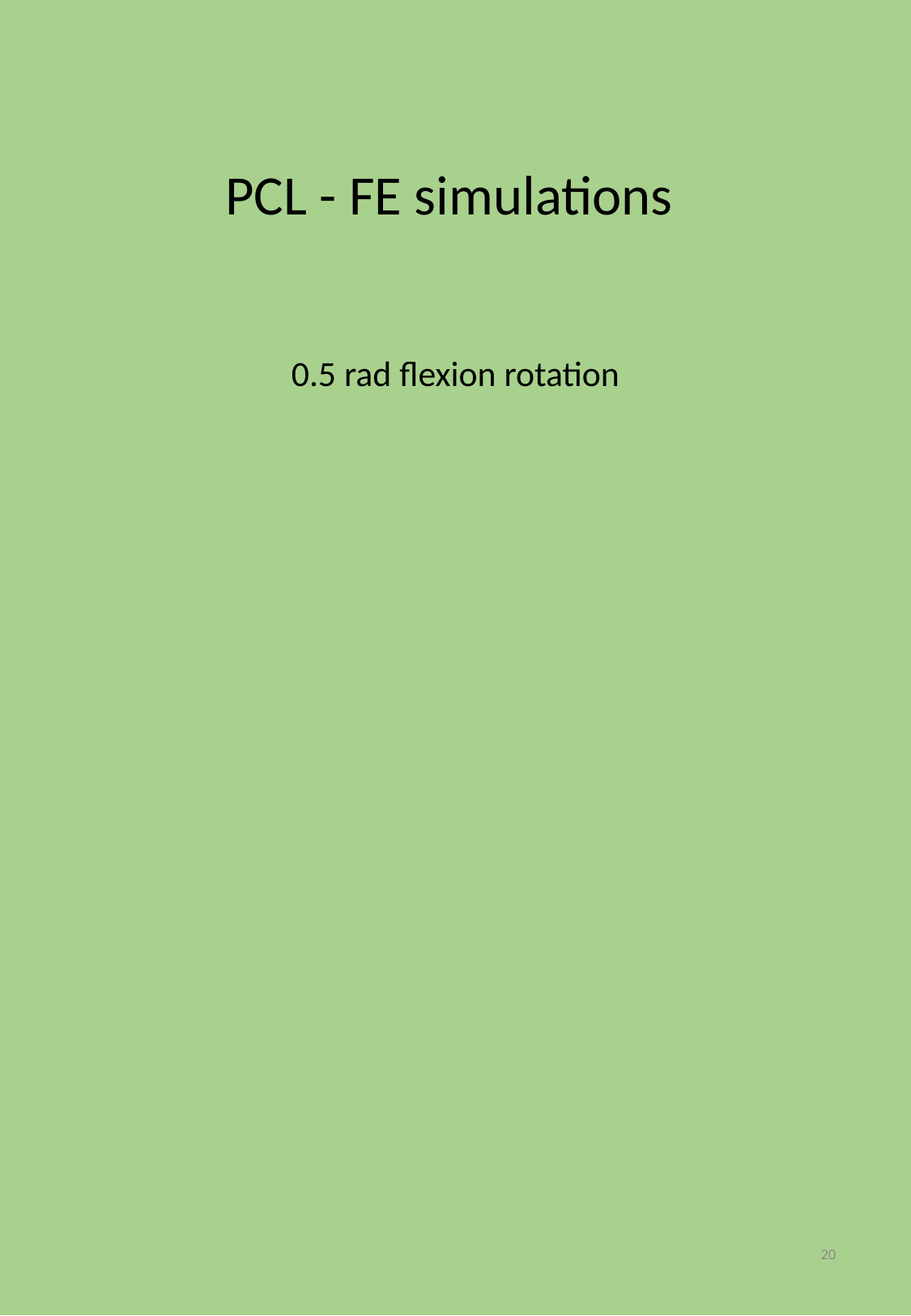

# PCL - FE simulations
0.5 rad flexion rotation
20